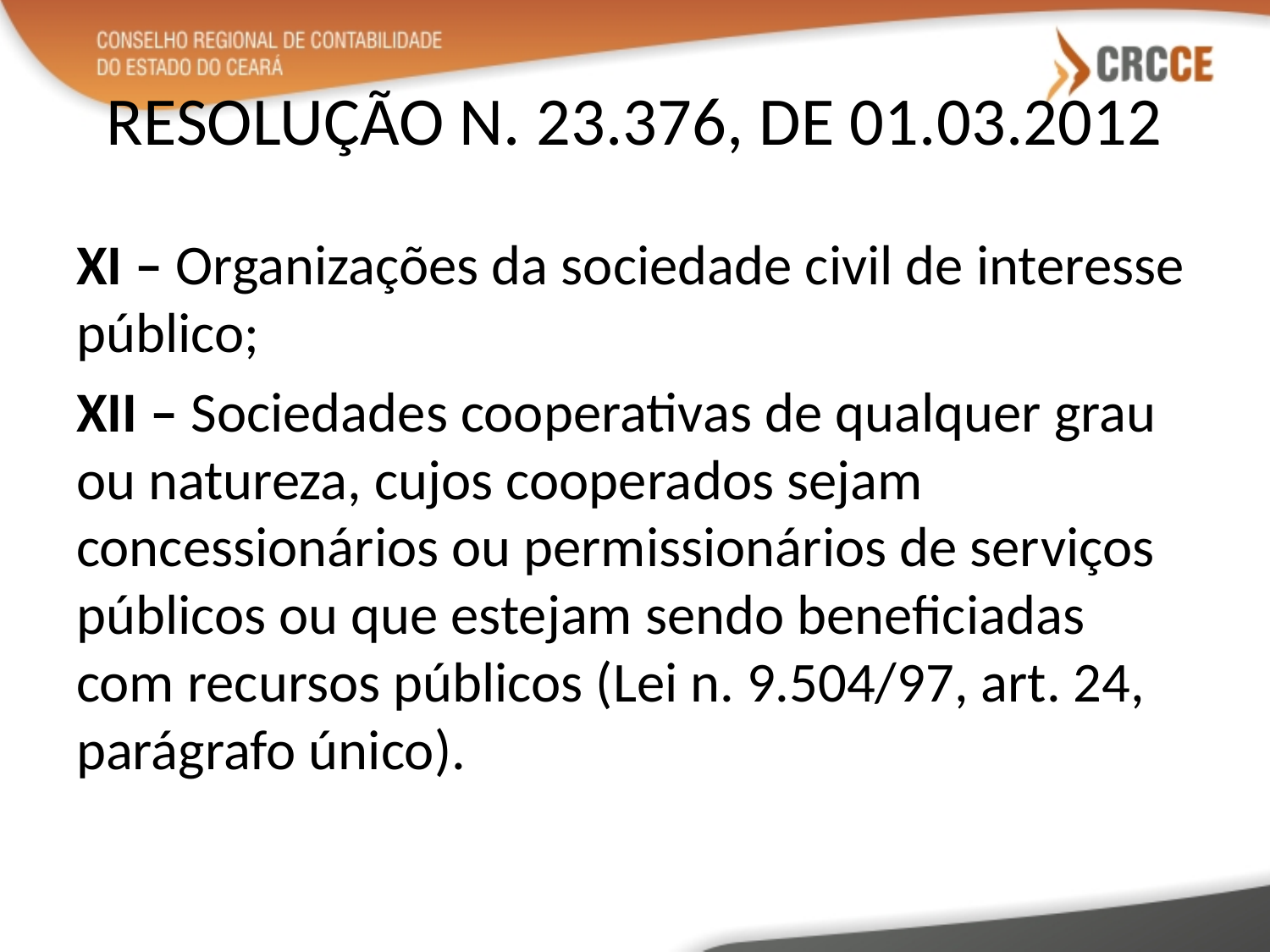

# RESOLUÇÃO N. 23.376, DE 01.03.2012
XI – Organizações da sociedade civil de interesse público;
XII – Sociedades cooperativas de qualquer grau ou natureza, cujos cooperados sejam concessionários ou permissionários de serviços públicos ou que estejam sendo beneficiadas com recursos públicos (Lei n. 9.504/97, art. 24, parágrafo único).